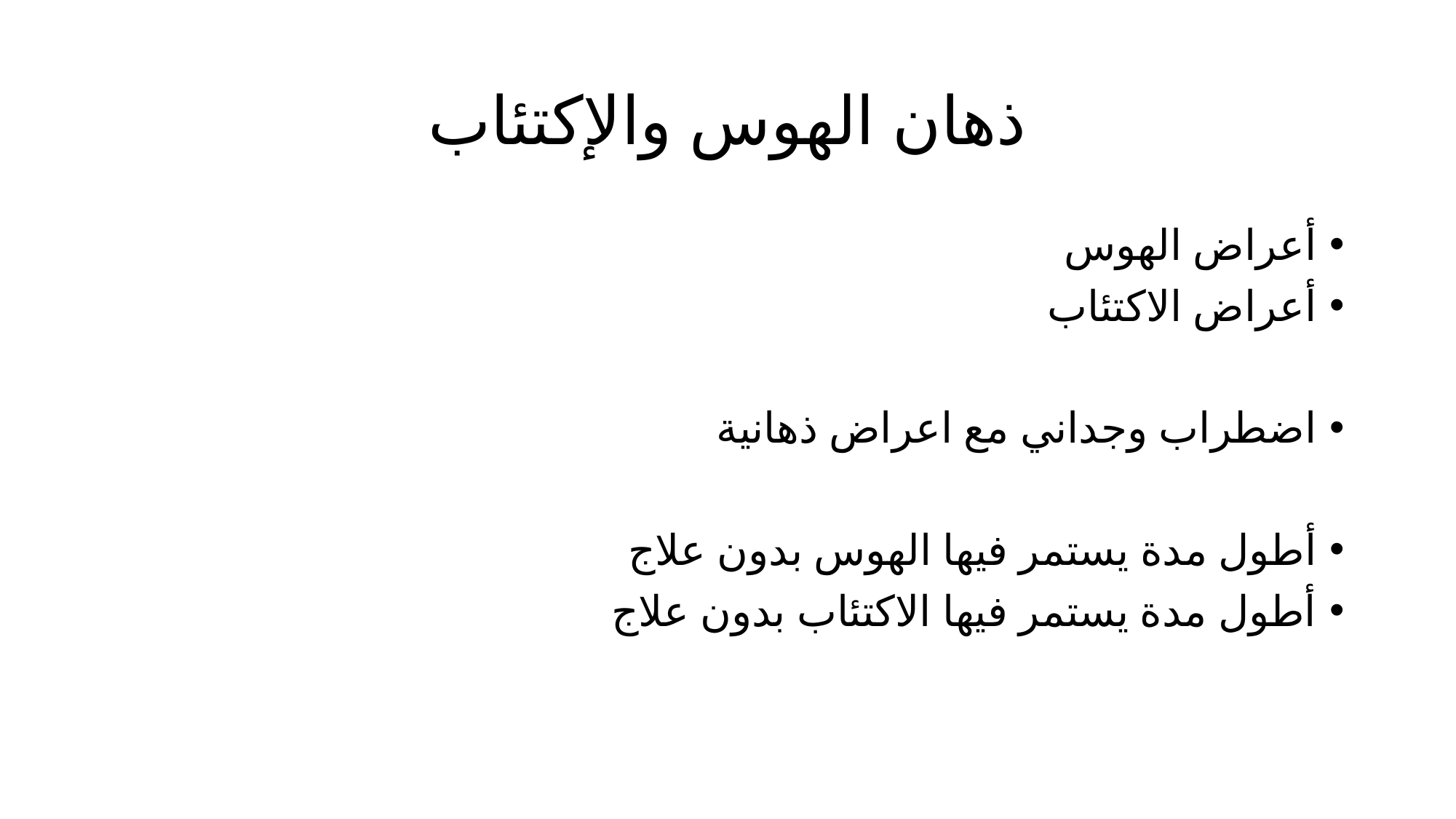

# ذهان الهوس والإكتئاب
أعراض الهوس
أعراض الاكتئاب

اضطراب وجداني مع اعراض ذهانية

أطول مدة يستمر فيها الهوس بدون علاج
أطول مدة يستمر فيها الاكتئاب بدون علاج